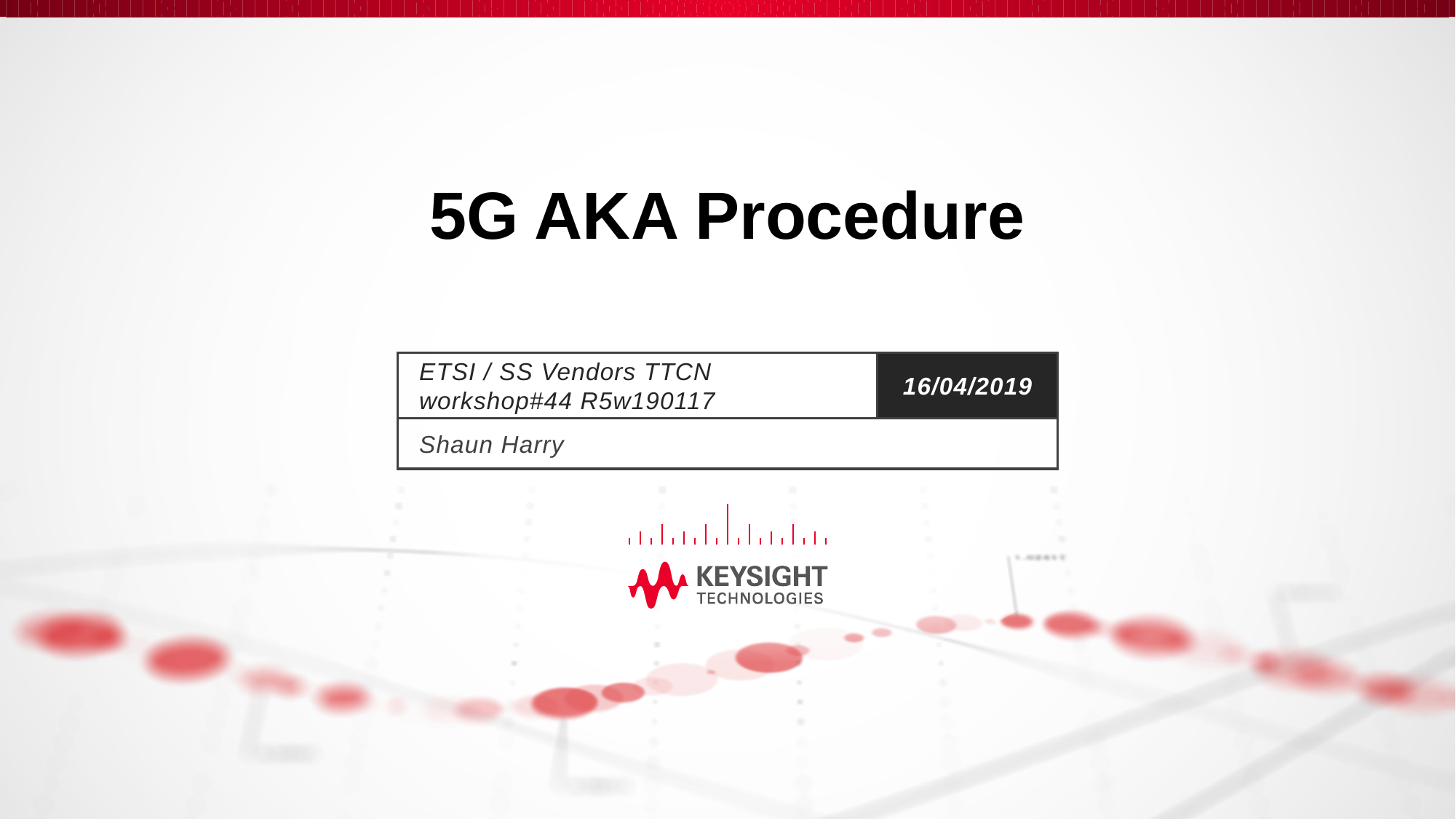

# 5G AKA Procedure
ETSI / SS Vendors TTCN  workshop#44 R5w190117
16/04/2019
Shaun Harry